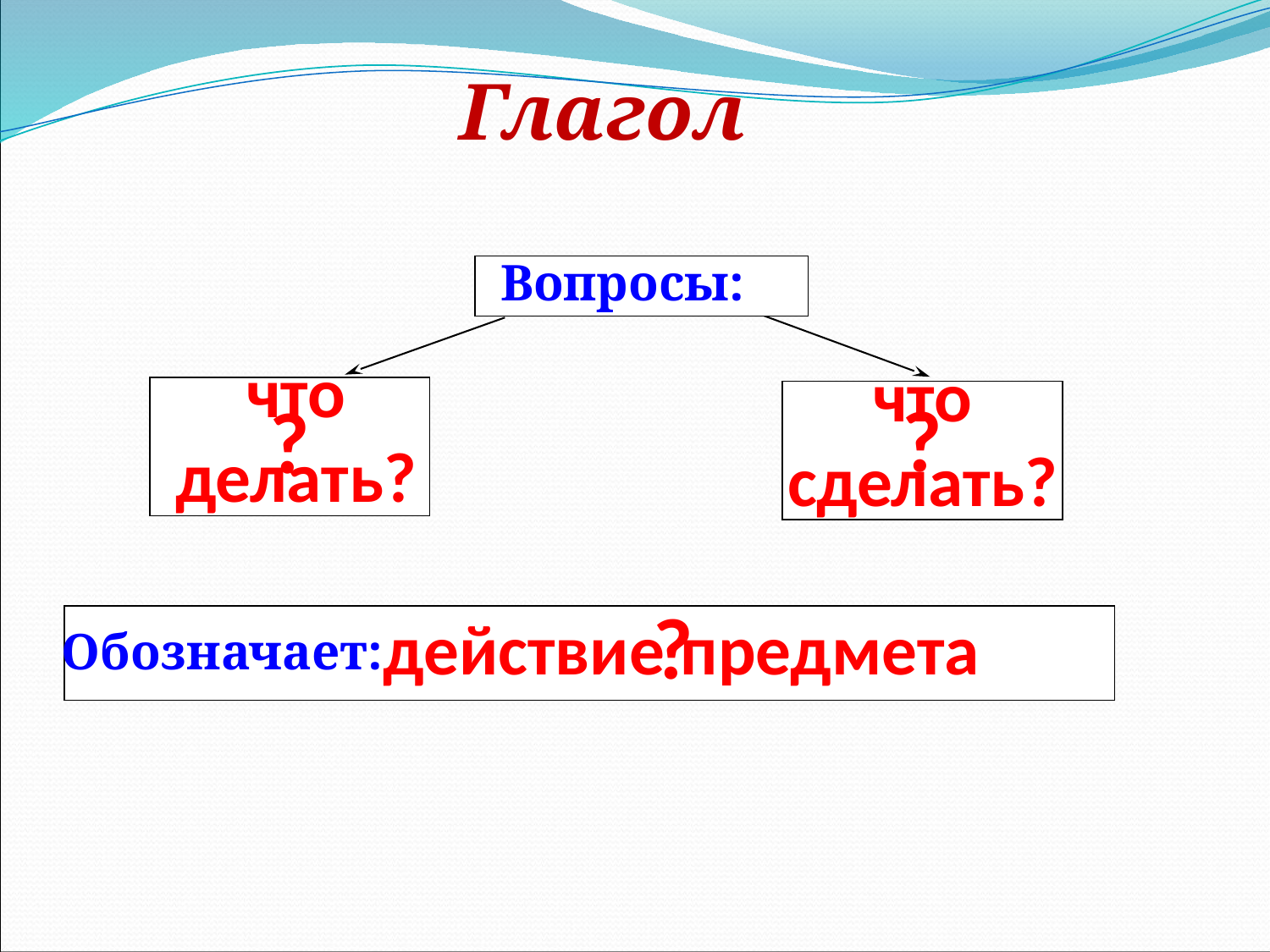

Глагол
Вопросы:

что делать?
что сделать?

?

?
?
действие предмета

Обозначает: